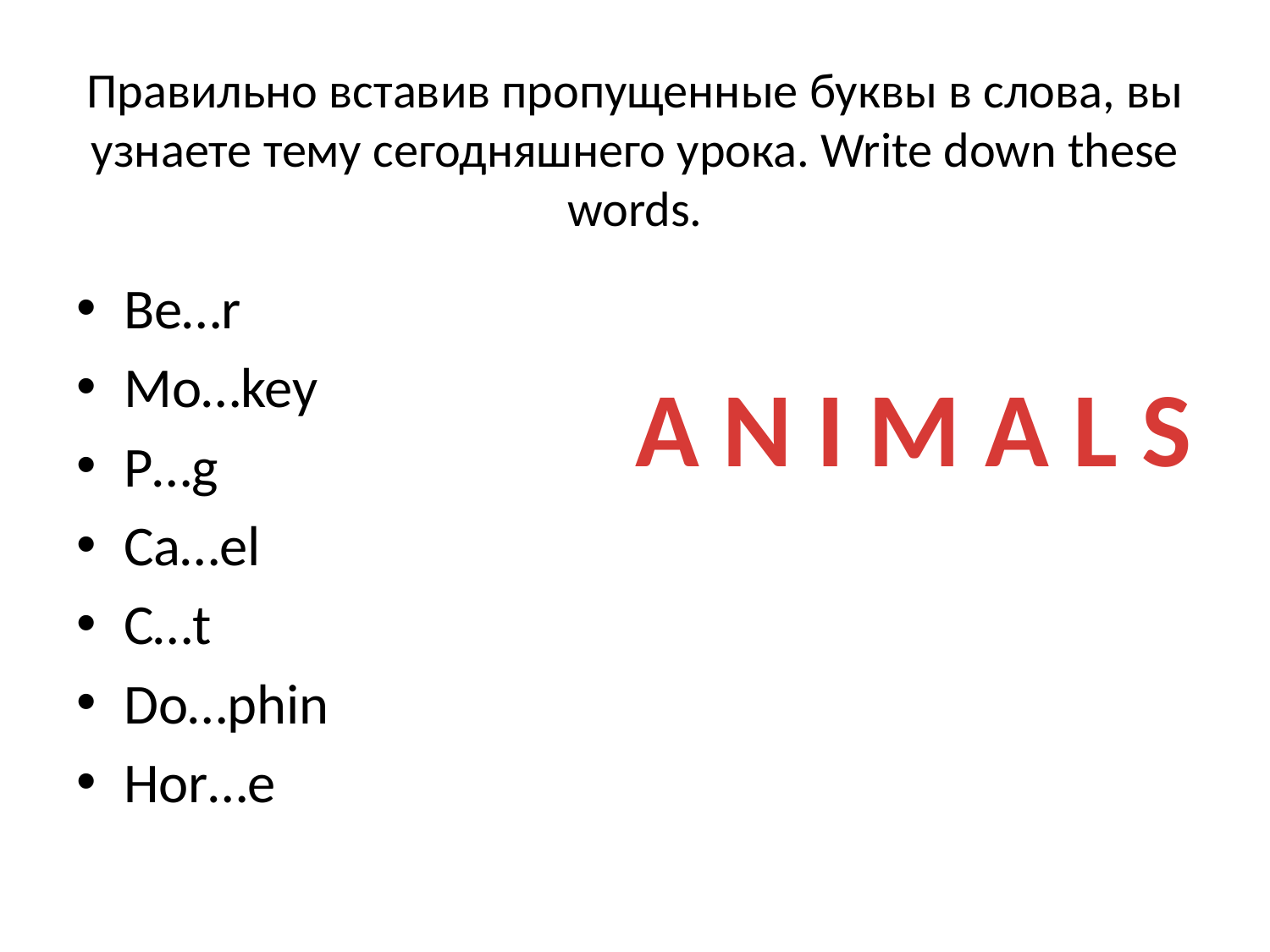

# Правильно вставив пропущенные буквы в слова, вы узнаете тему сегодняшнего урока. Write down these words.
Be…r
Mo…key
P…g
Ca…el
C…t
Do…phin
Hor…e

A N I M A L S